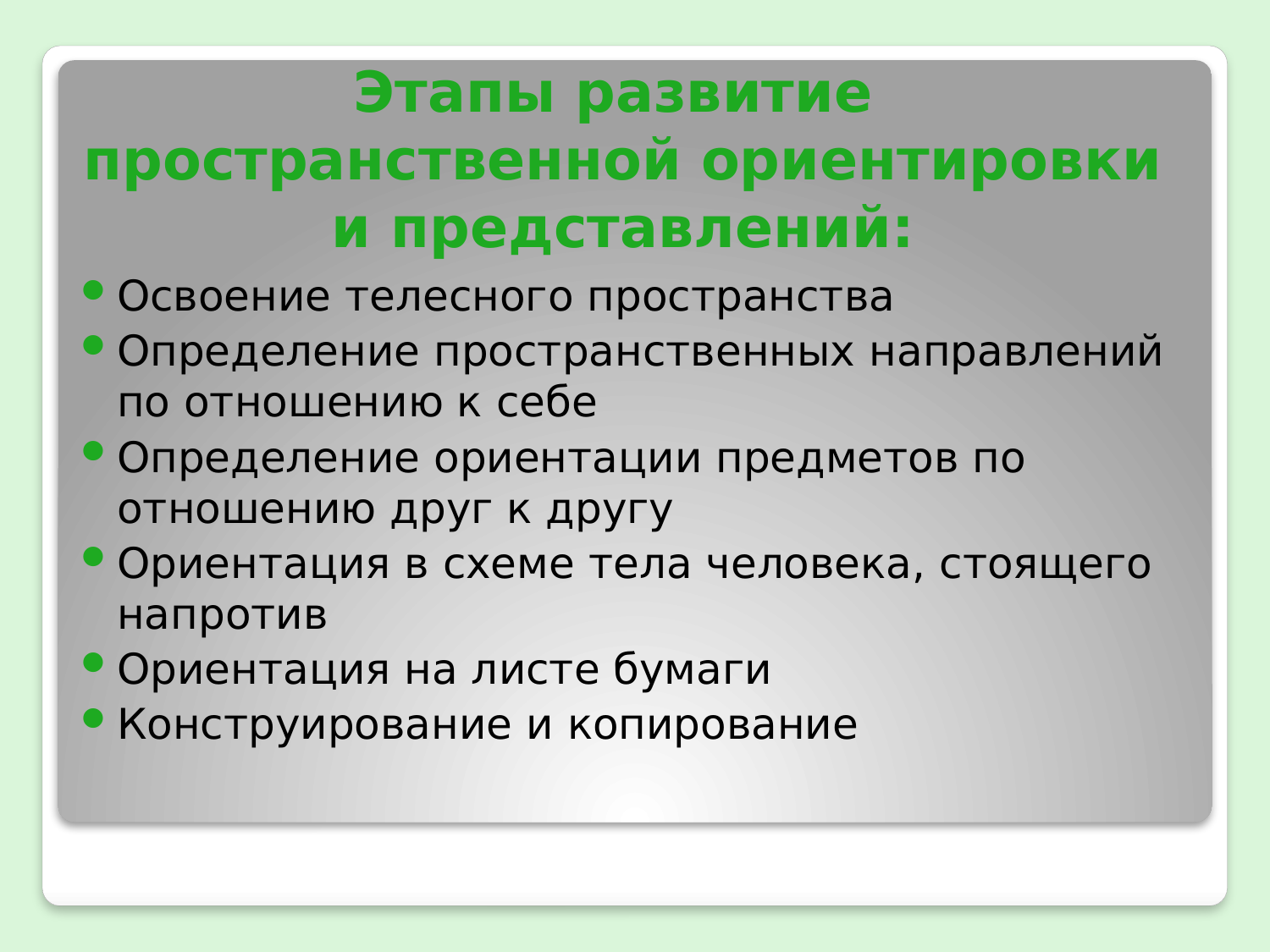

# Этапы развитие  пространственной ориентировки и представлений:
Освоение телесного пространства
Определение пространственных направлений по отношению к себе
Определение ориентации предметов по отношению друг к другу
Ориентация в схеме тела человека, стоящего напротив
Ориентация на листе бумаги
Конструирование и копирование